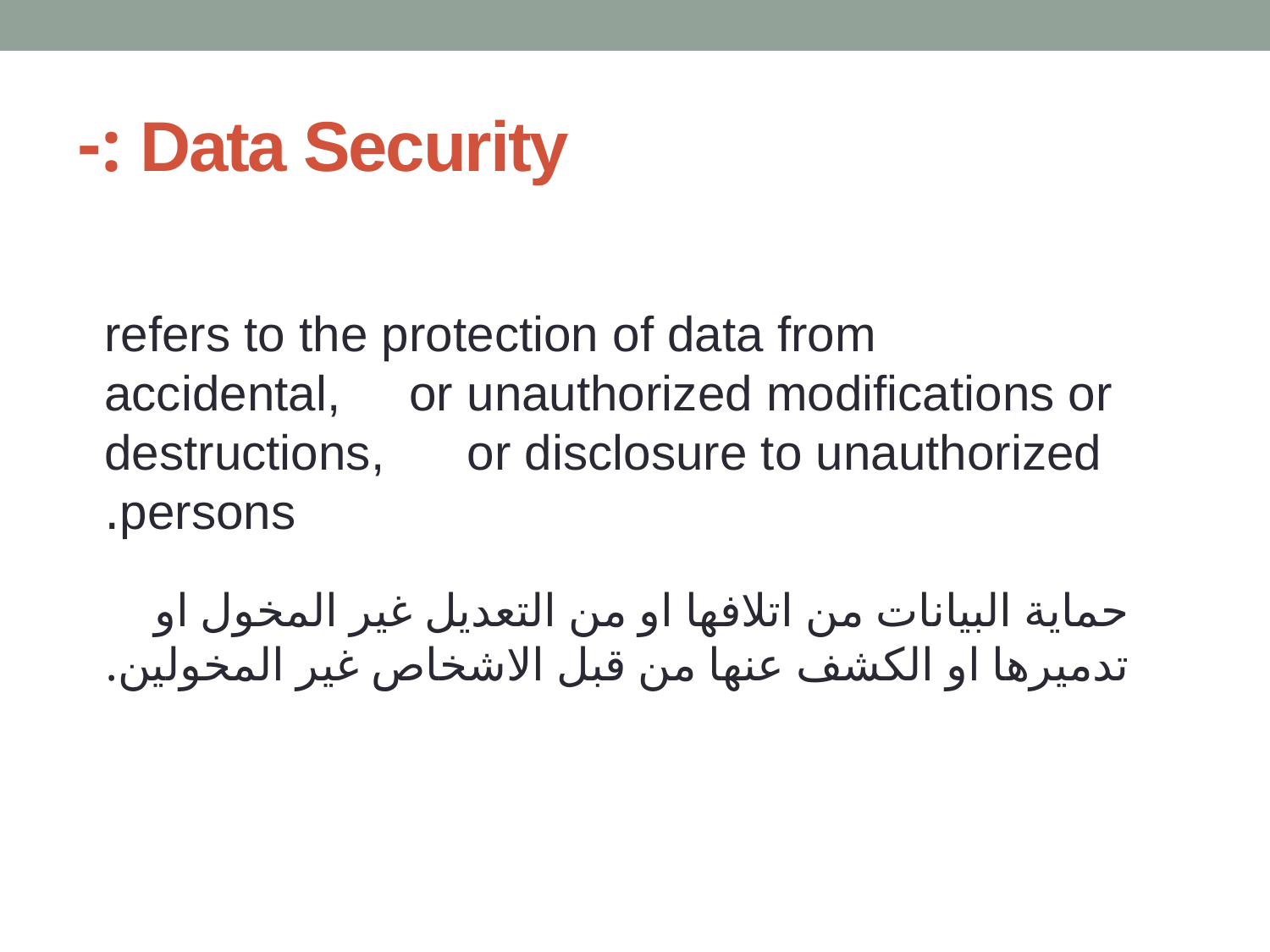

# Data Security :-
refers to the protection of data from accidental,     or unauthorized modifications or destructions,      or disclosure to unauthorized persons.
حماية البيانات من اتلافها او من التعديل غير المخول او تدميرها او الكشف عنها من قبل الاشخاص غير المخولين.